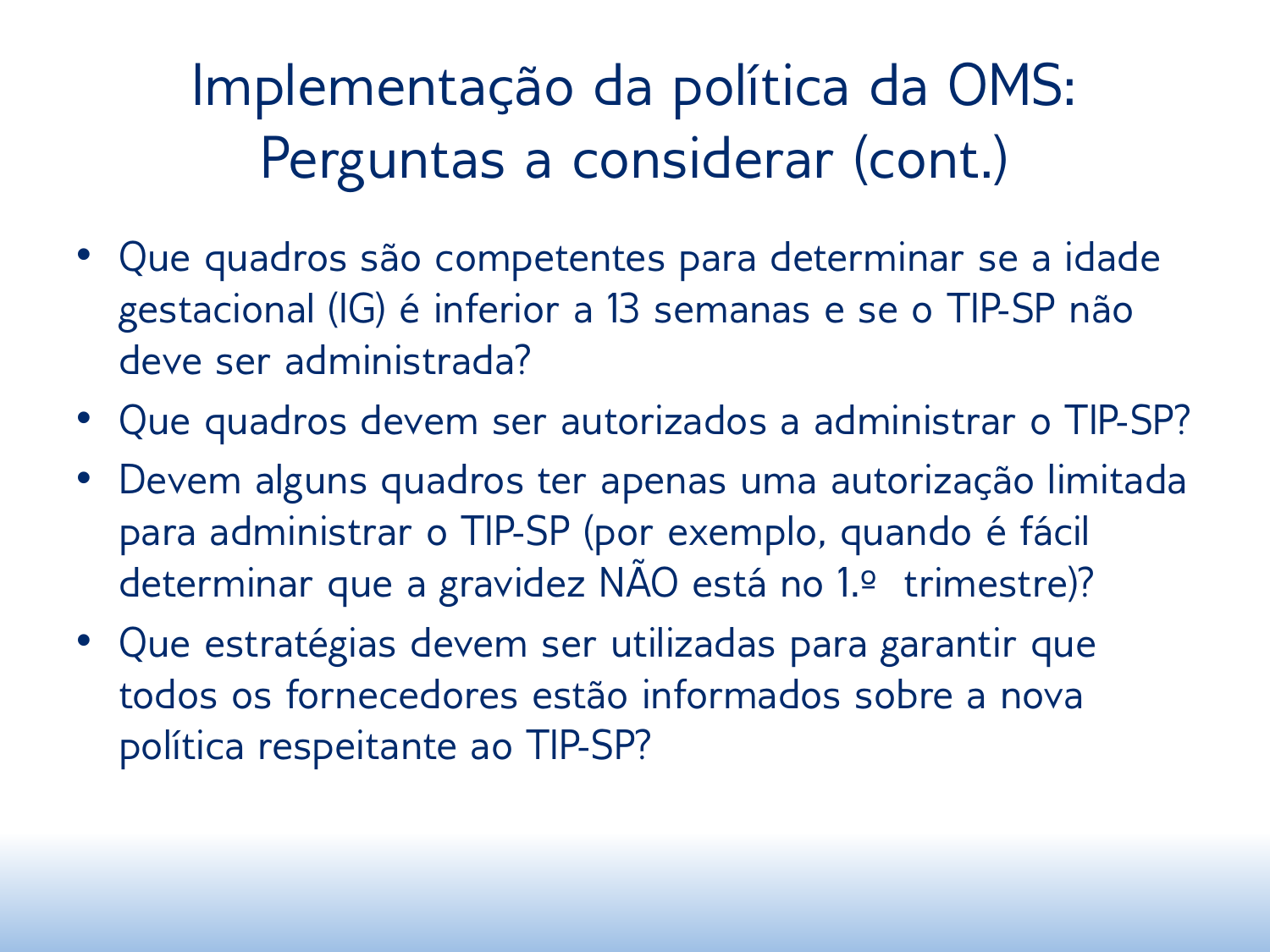

# Implementação da política da OMS: Perguntas a considerar (cont.)
Que quadros são competentes para determinar se a idade gestacional (IG) é inferior a 13 semanas e se o TIP-SP não deve ser administrada?
Que quadros devem ser autorizados a administrar o TIP-SP?
Devem alguns quadros ter apenas uma autorização limitada para administrar o TIP-SP (por exemplo, quando é fácil determinar que a gravidez NÃO está no 1.º  trimestre)?
Que estratégias devem ser utilizadas para garantir que todos os fornecedores estão informados sobre a nova política respeitante ao TIP-SP?